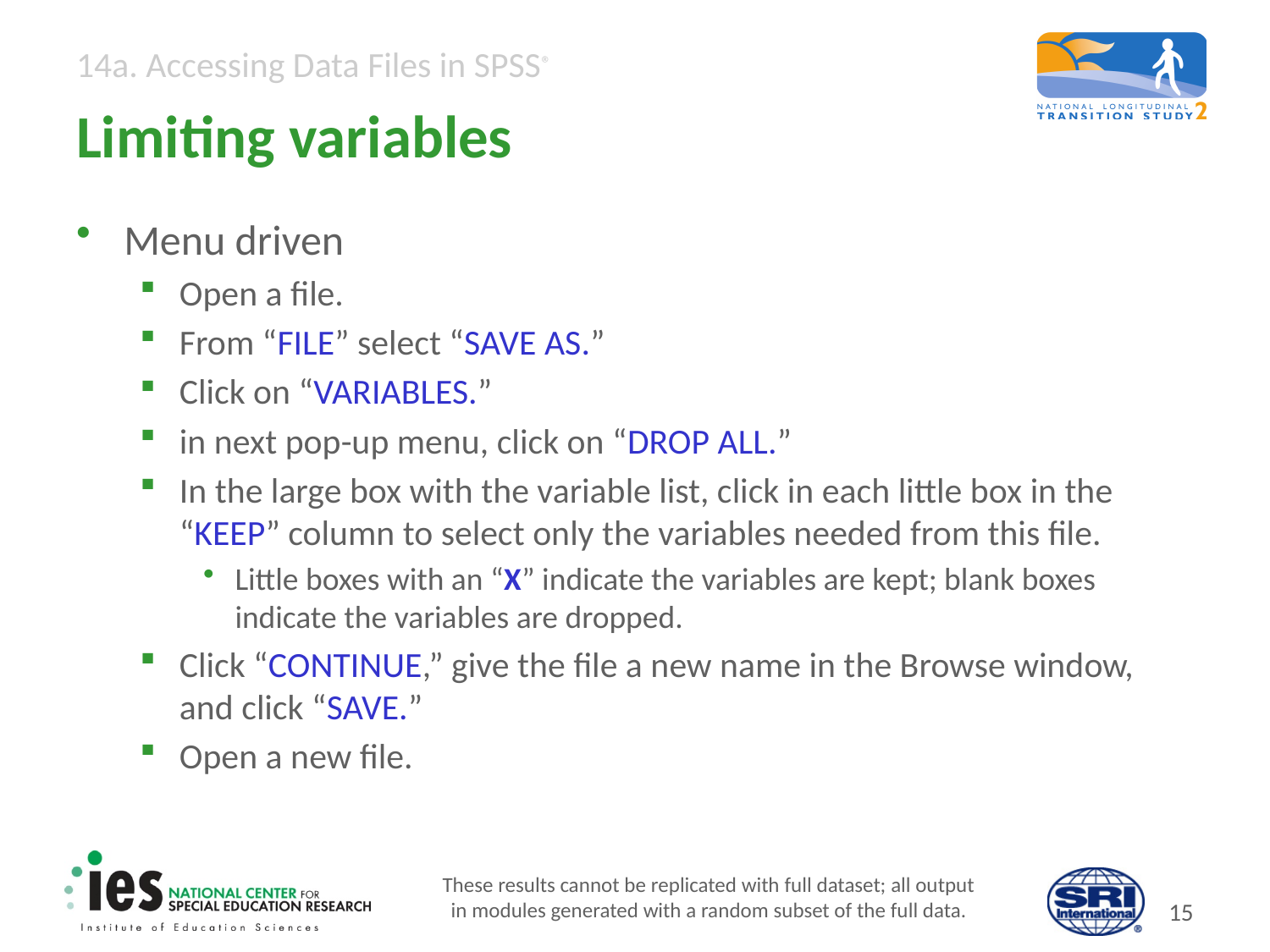

# Limiting variables
Menu driven
Open a file.
From “File” select “Save as.”
Click on “Variables.”
in next pop-up menu, click on “Drop All.”
In the large box with the variable list, click in each little box in the “Keep” column to select only the variables needed from this file.
Little boxes with an “x” indicate the variables are kept; blank boxes indicate the variables are dropped.
Click “Continue,” give the file a new name in the Browse window, and click “Save.”
Open a new file.
These results cannot be replicated with full dataset; all output
in modules generated with a random subset of the full data.
15